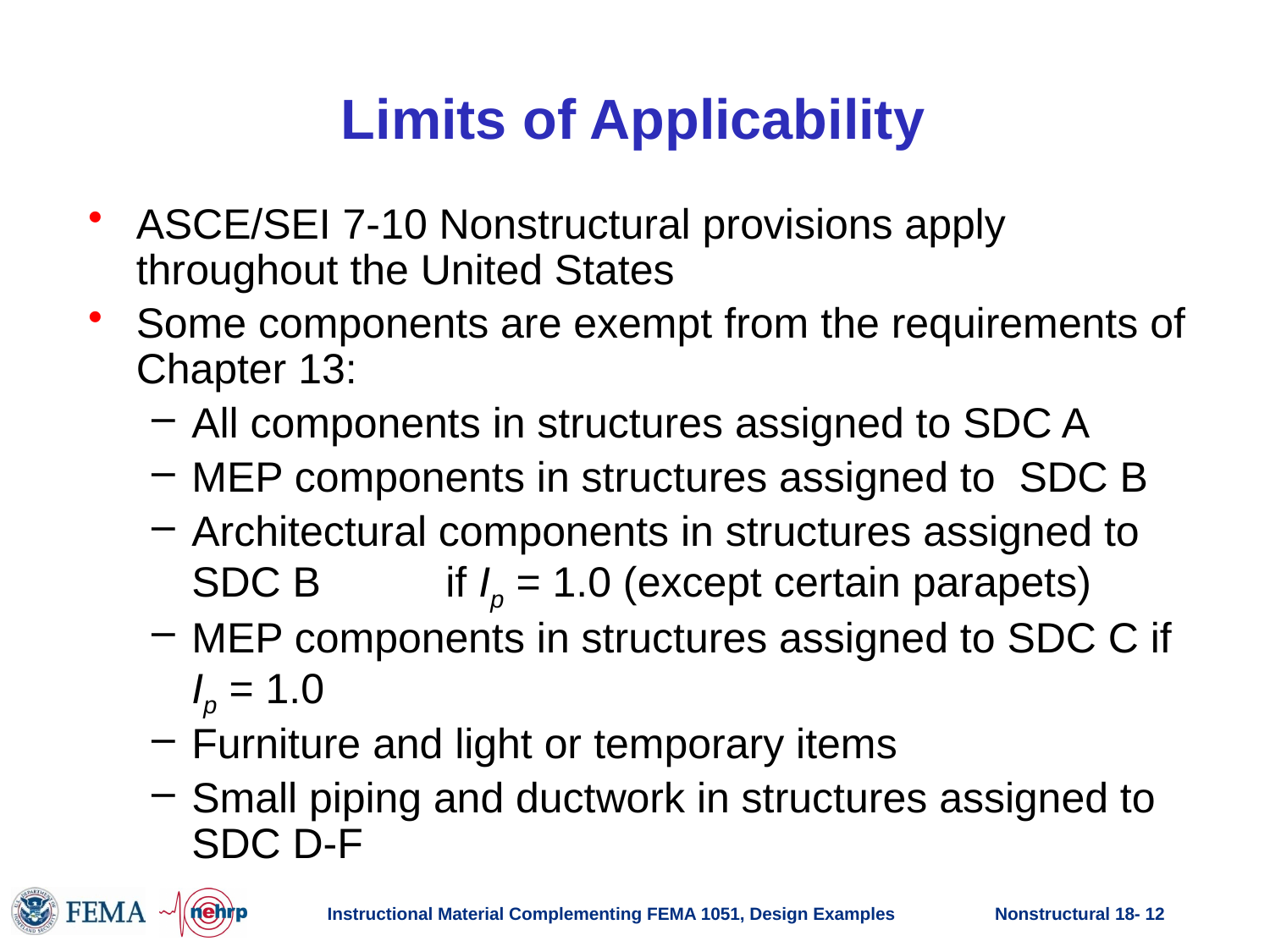

# Limits of Applicability

ASCE/SEI 7-10 Nonstructural provisions apply throughout the United States
Some components are exempt from the requirements of Chapter 13:
All components in structures assigned to SDC A
MEP components in structures assigned to  SDC B
Architectural components in structures assigned to SDC B 	if Ip = 1.0 (except certain parapets)
MEP components in structures assigned to SDC C if Ip = 1.0
Furniture and light or temporary items
Small piping and ductwork in structures assigned to SDC D-F

Instructional Material Complementing FEMA 1051, Design Examples
Nonstructural 18- 12